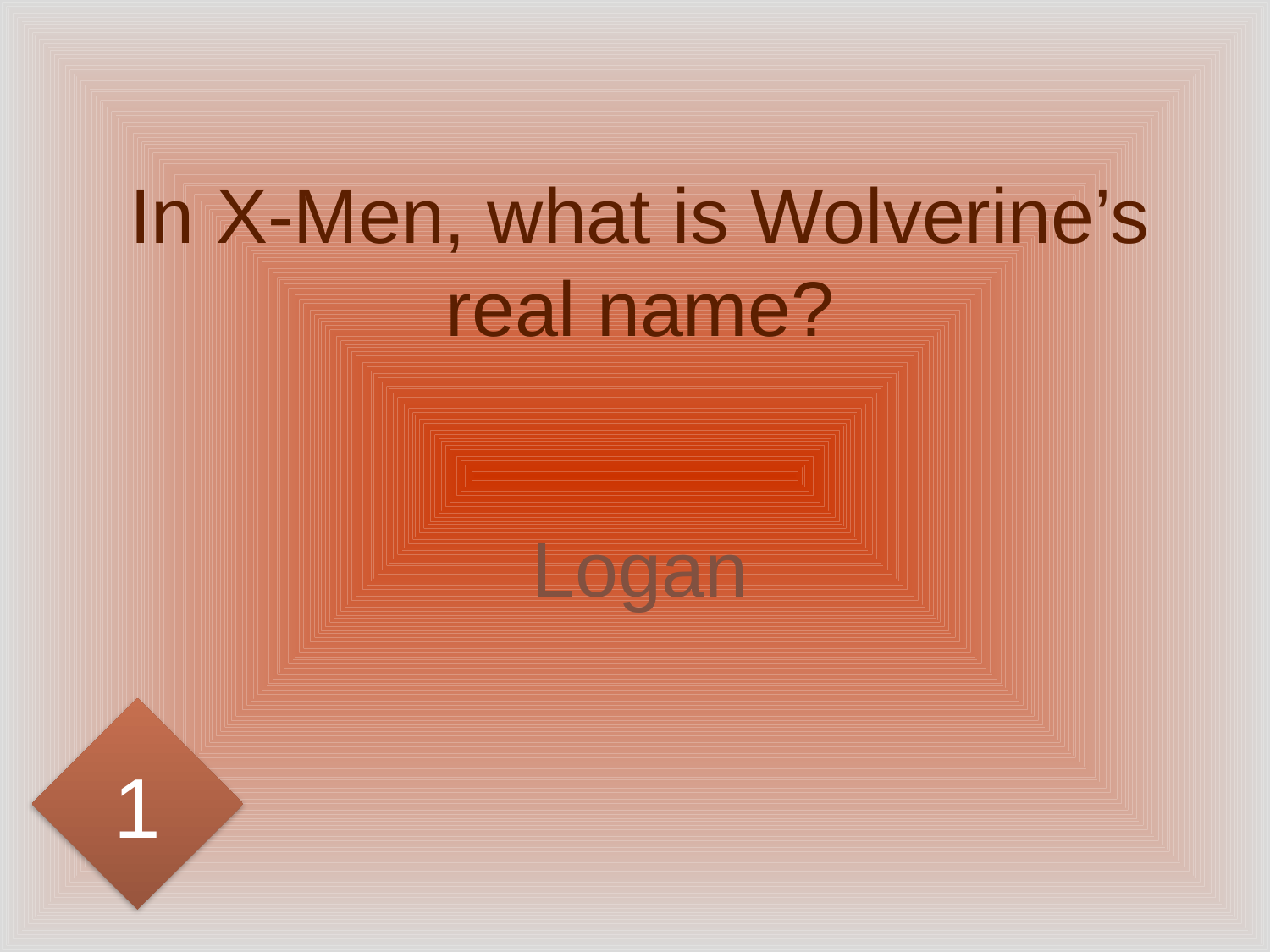

# In X-Men, what is Wolverine’s real name?
Logan
1